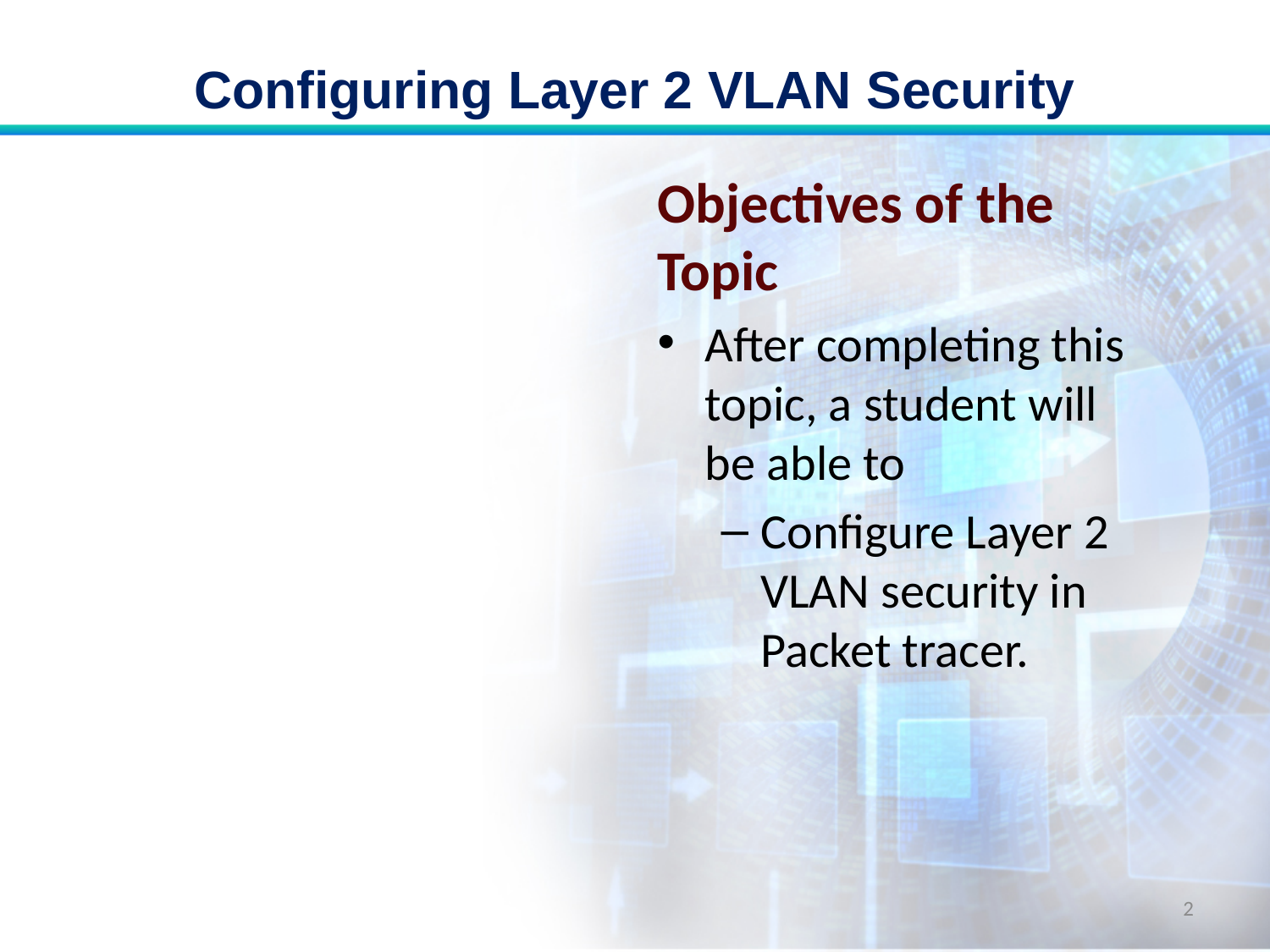

# Configuring Layer 2 VLAN Security
Objectives of the Topic
After completing this topic, a student will be able to
Configure Layer 2 VLAN security in Packet tracer.
2